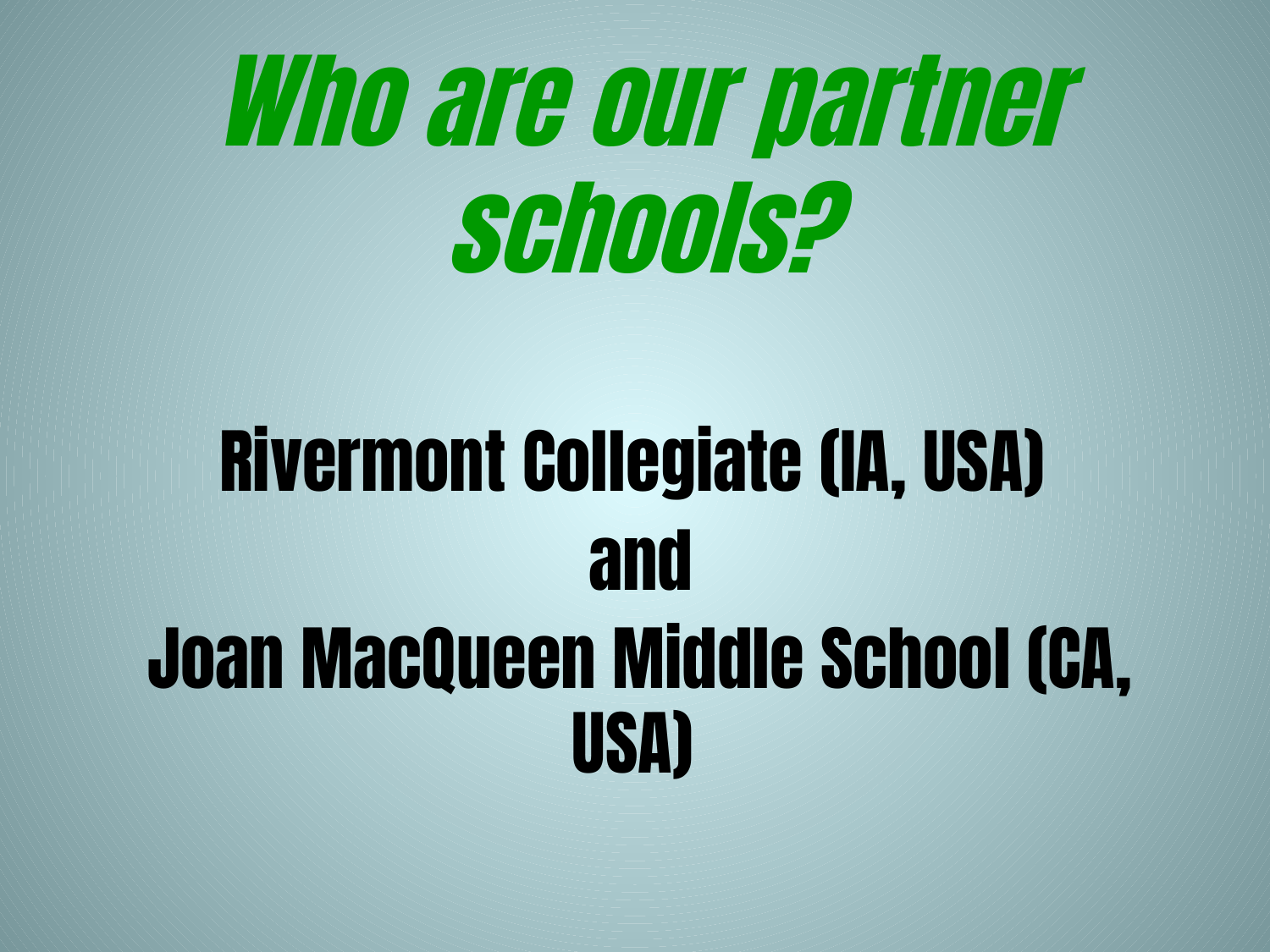

# Who are our partner schools?

Rivermont Collegiate (IA, USA)
and
Joan MacQueen Middle School (CA, USA)